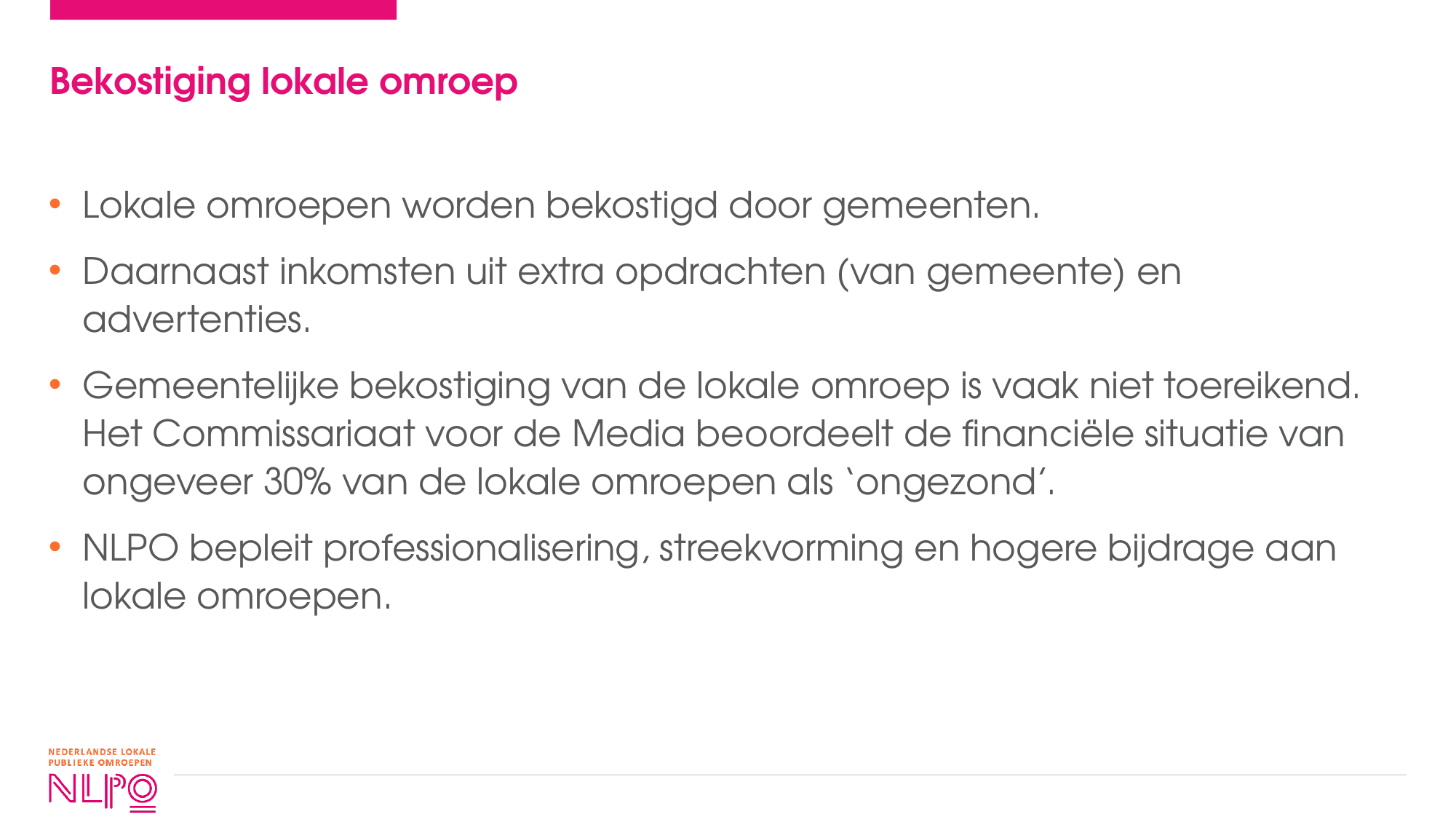

# Bekostiging lokale omroep

Lokale omroepen worden bekostigd door gemeenten.
Daarnaast inkomsten uit extra opdrachten (van gemeente) en advertenties.
Gemeentelijke bekostiging van de lokale omroep is vaak niet toereikend. Het Commissariaat voor de Media beoordeelt de financiële situatie van ongeveer 30% van de lokale omroepen als ‘ongezond’.
NLPO bepleit professionalisering, streekvorming en hogere bijdrage aan lokale omroepen.